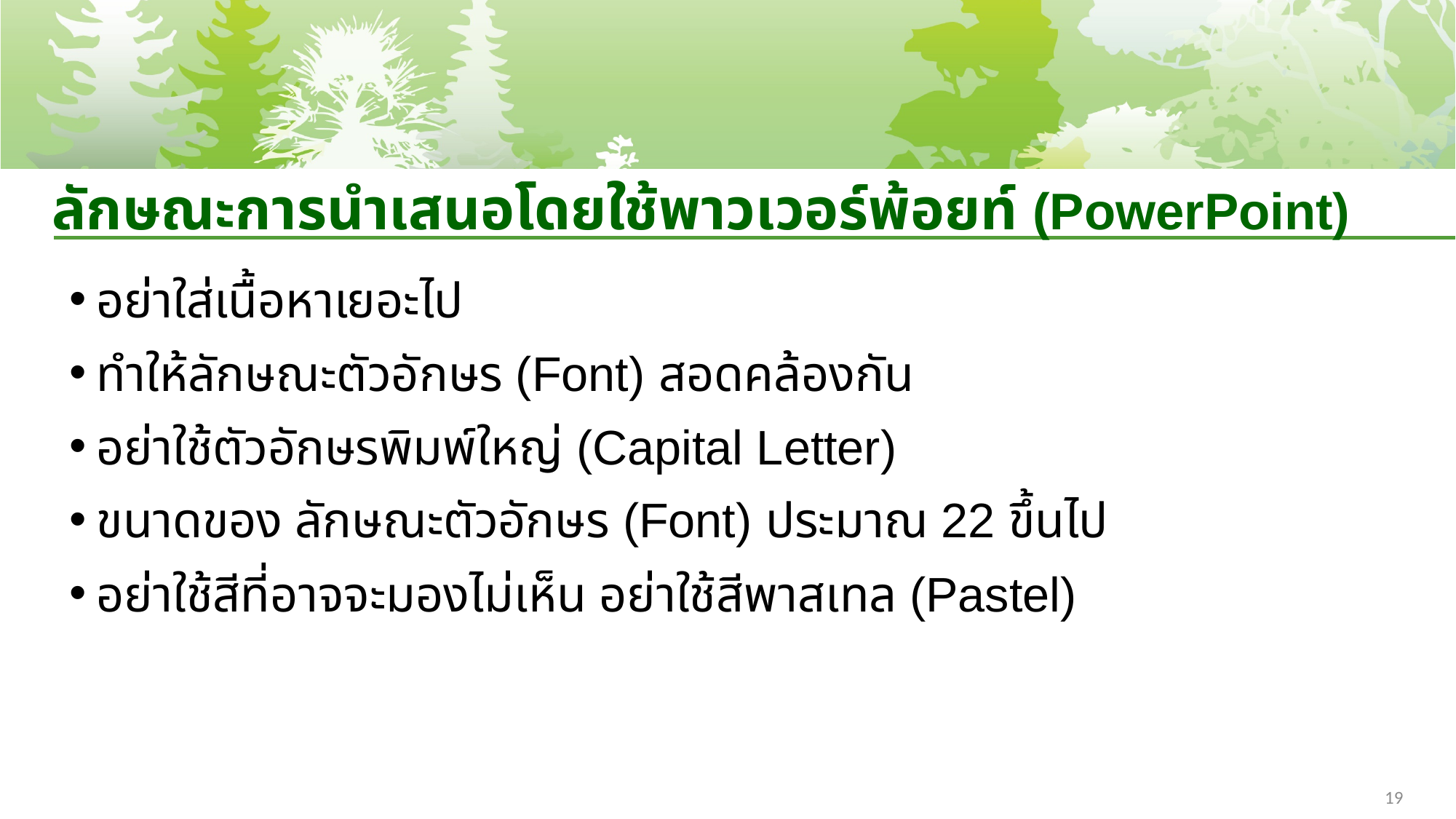

# ลักษณะการนำเสนอโดยใช้พาวเวอร์พ้อยท์ (PowerPoint)
อย่าใส่เนื้อหาเยอะไป
ทำให้ลักษณะตัวอักษร (Font) สอดคล้องกัน
อย่าใช้ตัวอักษรพิมพ์ใหญ่ (Capital Letter)
ขนาดของ ลักษณะตัวอักษร (Font) ประมาณ 22 ขึ้นไป
อย่าใช้สีที่อาจจะมองไม่เห็น อย่าใช้สีพาสเทล (Pastel)

19